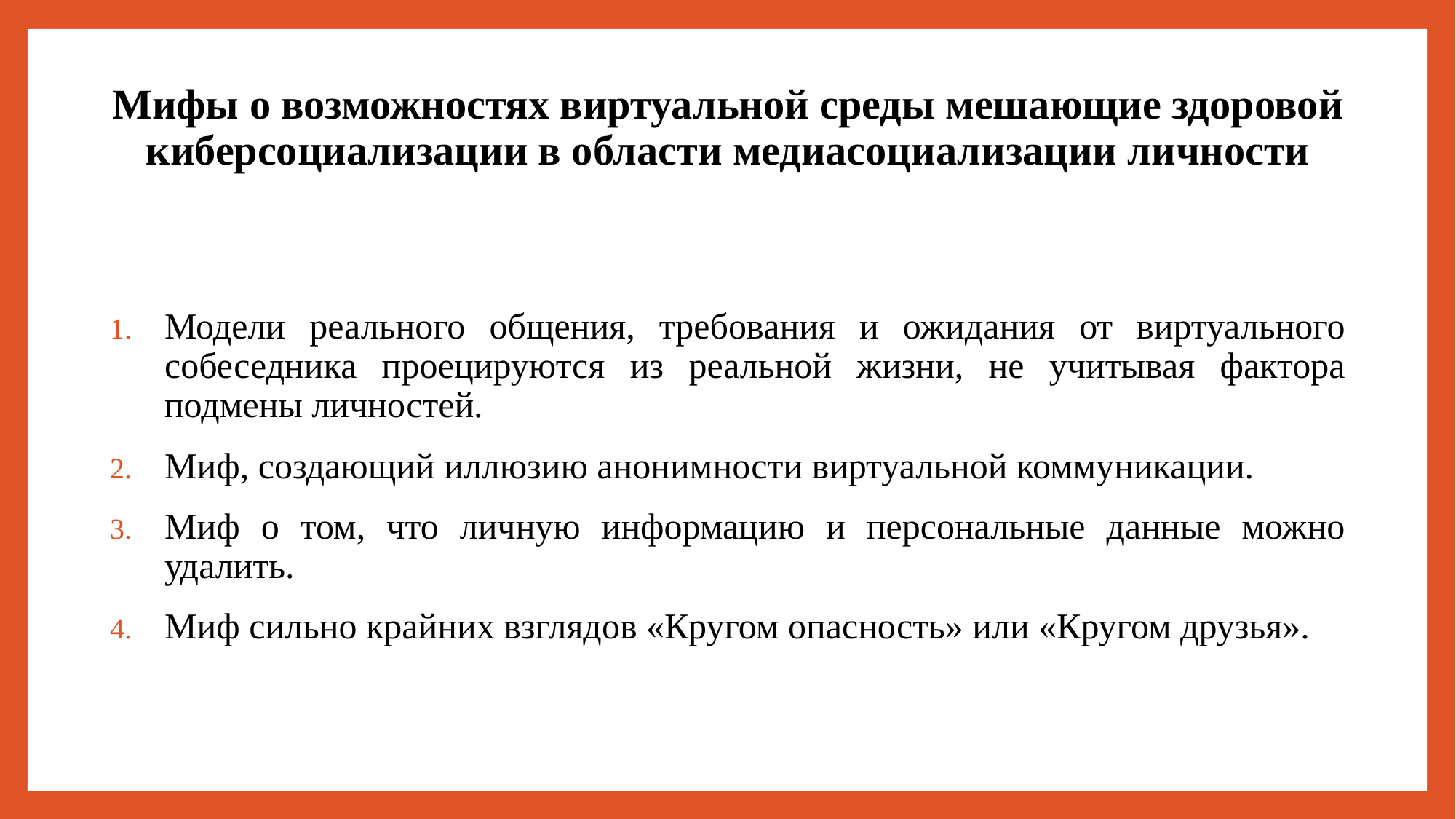

# Мифы о возможностях виртуальной среды мешающие здоровой киберсоциализации в области медиасоциализации личности
Модели реального общения, требования и ожидания от виртуального собеседника проецируются из реальной жизни, не учитывая фактора подмены личностей.
Миф, создающий иллюзию анонимности виртуальной коммуникации.
Миф о том, что личную информацию и персональные данные можно удалить.
Миф сильно крайних взглядов «Кругом опасность» или «Кругом друзья».